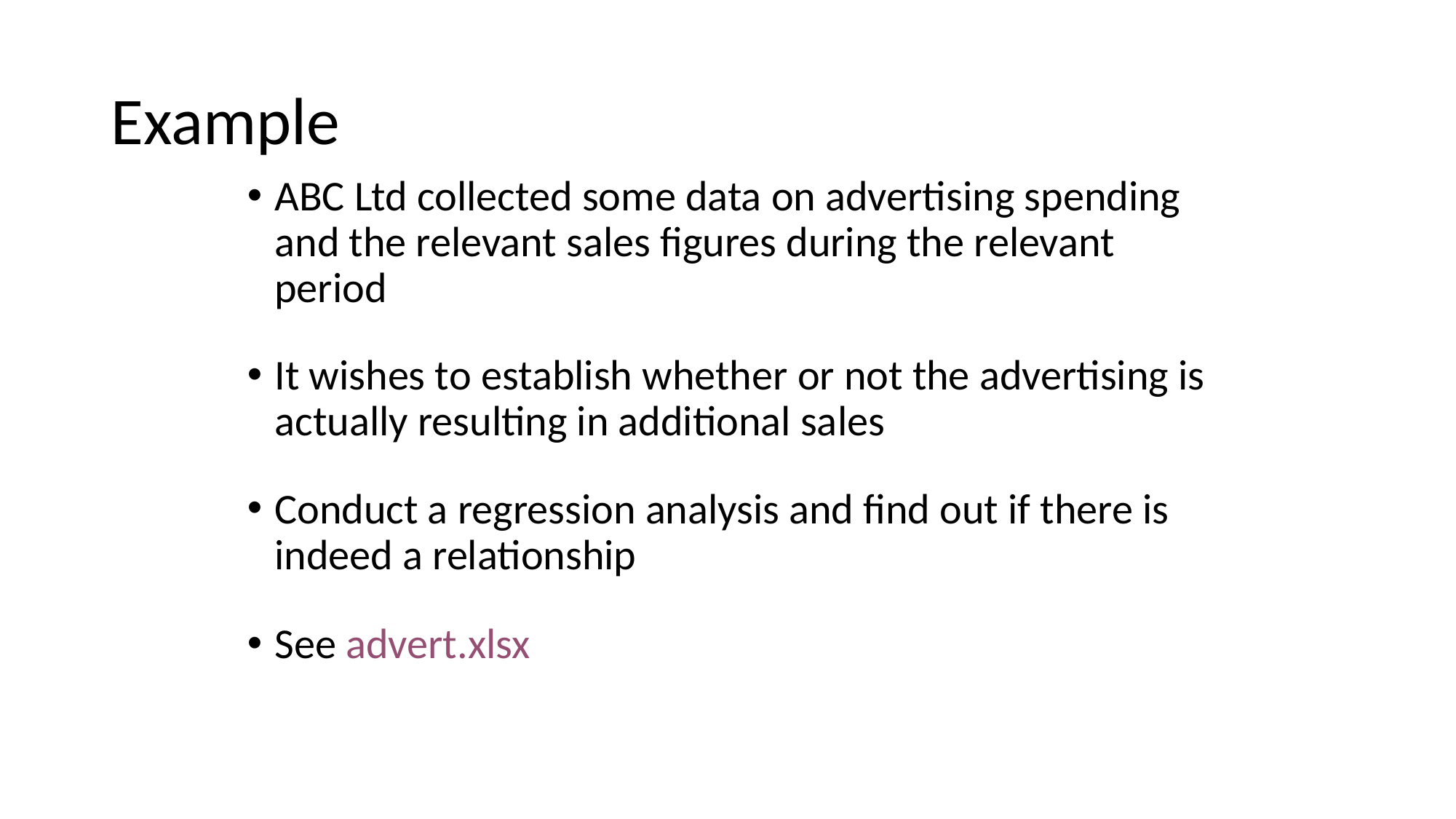

# Example
ABC Ltd collected some data on advertising spending and the relevant sales figures during the relevant period

It wishes to establish whether or not the advertising is actually resulting in additional sales

Conduct a regression analysis and find out if there is indeed a relationship

See advert.xlsx